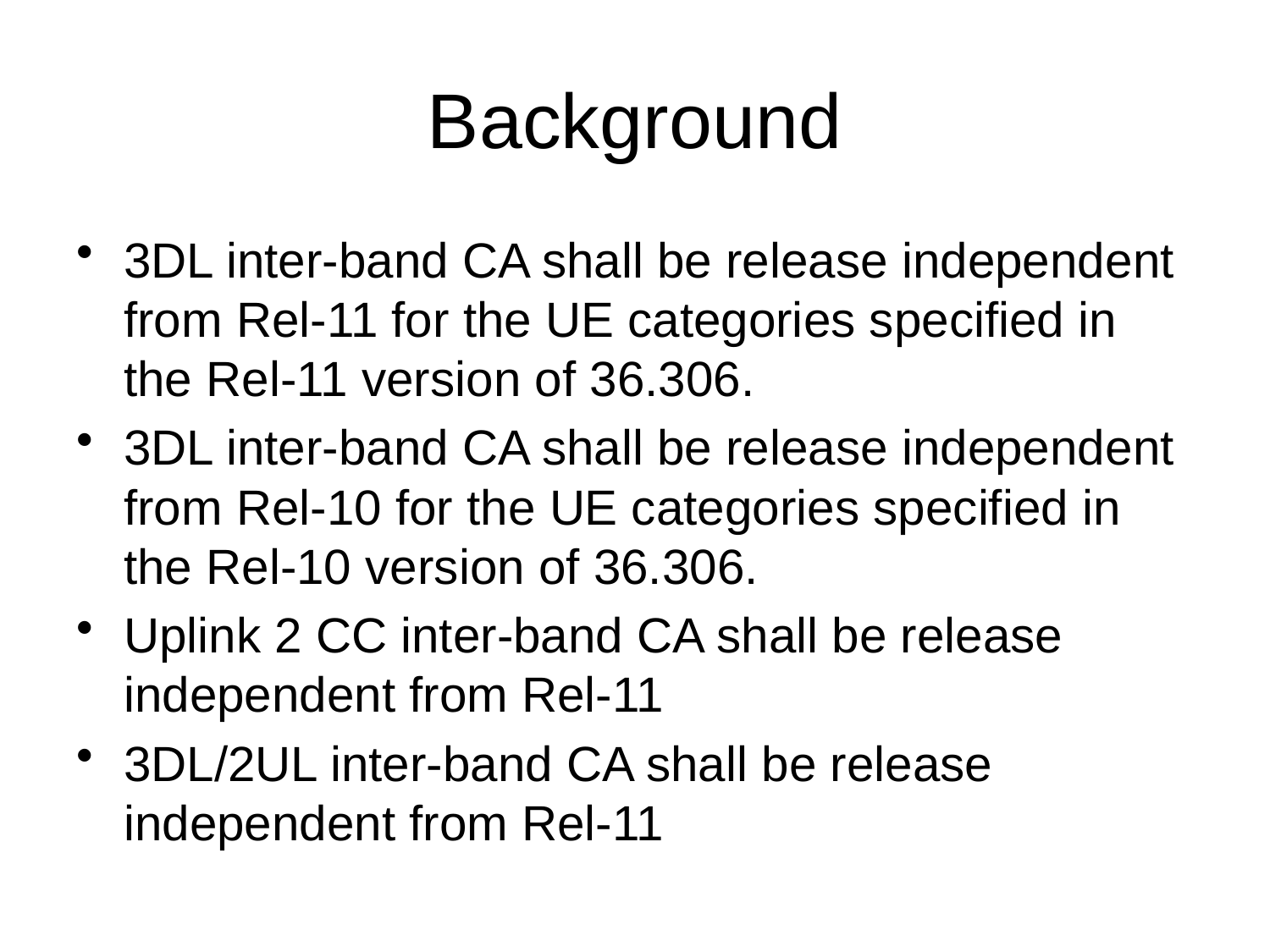

# Background
3DL inter-band CA shall be release independent from Rel-11 for the UE categories specified in the Rel-11 version of 36.306.
3DL inter-band CA shall be release independent from Rel-10 for the UE categories specified in the Rel-10 version of 36.306.
Uplink 2 CC inter-band CA shall be release independent from Rel-11
3DL/2UL inter-band CA shall be release independent from Rel-11